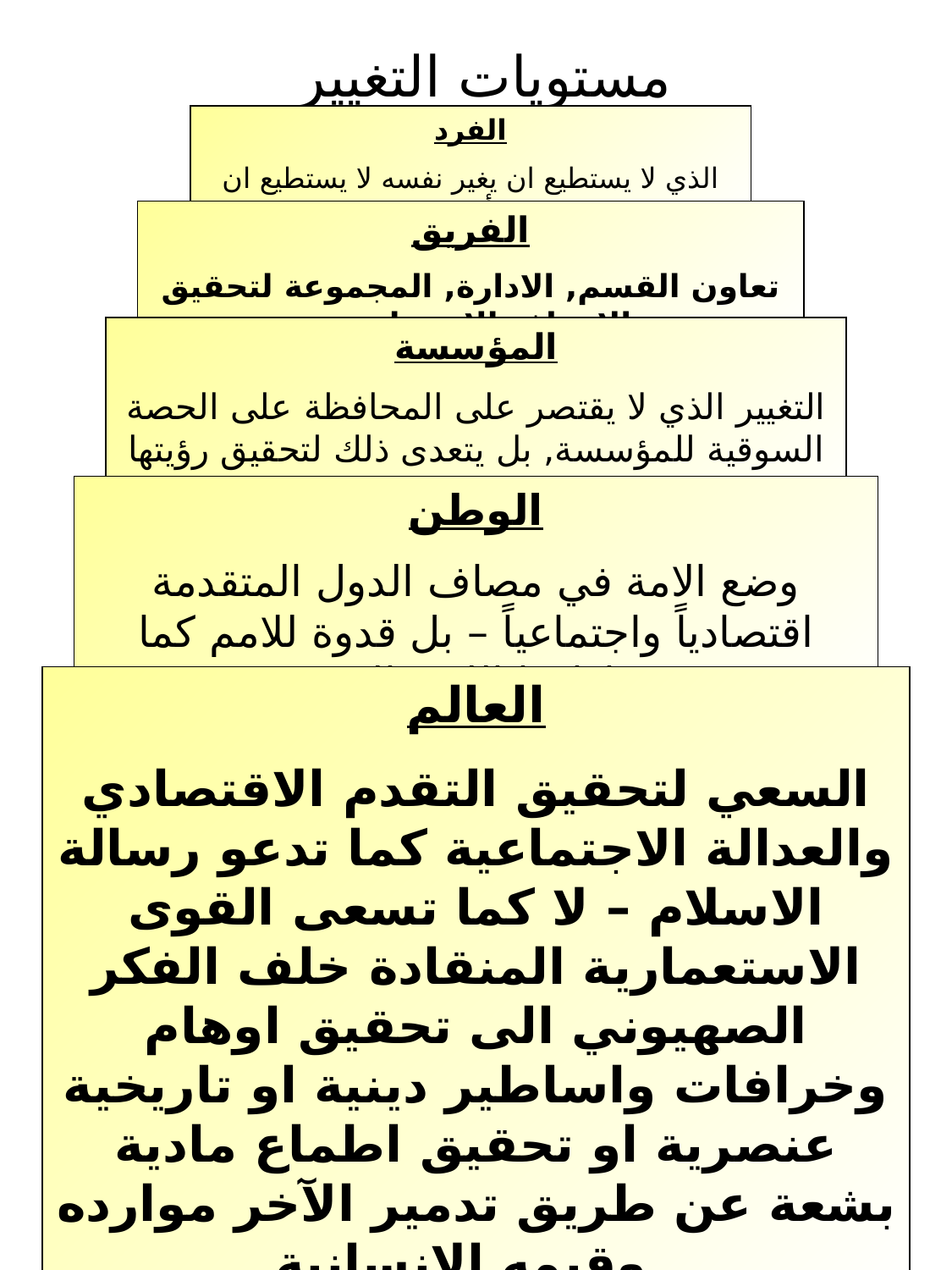

# مستويات التغيير
الفرد
الذي لا يستطيع ان يغير نفسه لا يستطيع ان يغير أي شيء
الفريق
تعاون القسم, الادارة, المجموعة لتحقيق الاهداف الاستراتيجية
المؤسسة
التغيير الذي لا يقتصر على المحافظة على الحصة السوقية للمؤسسة, بل يتعدى ذلك لتحقيق رؤيتها ورسالتها وقيمها.
الوطن
وضع الامة في مصاف الدول المتقدمة اقتصادياً واجتماعياً – بل قدوة للامم كما ارادها الله تعالى
العالم
السعي لتحقيق التقدم الاقتصادي والعدالة الاجتماعية كما تدعو رسالة الاسلام – لا كما تسعى القوى الاستعمارية المنقادة خلف الفكر الصهيوني الى تحقيق اوهام وخرافات واساطير دينية او تاريخية عنصرية او تحقيق اطماع مادية بشعة عن طريق تدمير الآخر موارده وقيمه الانسانية .
48